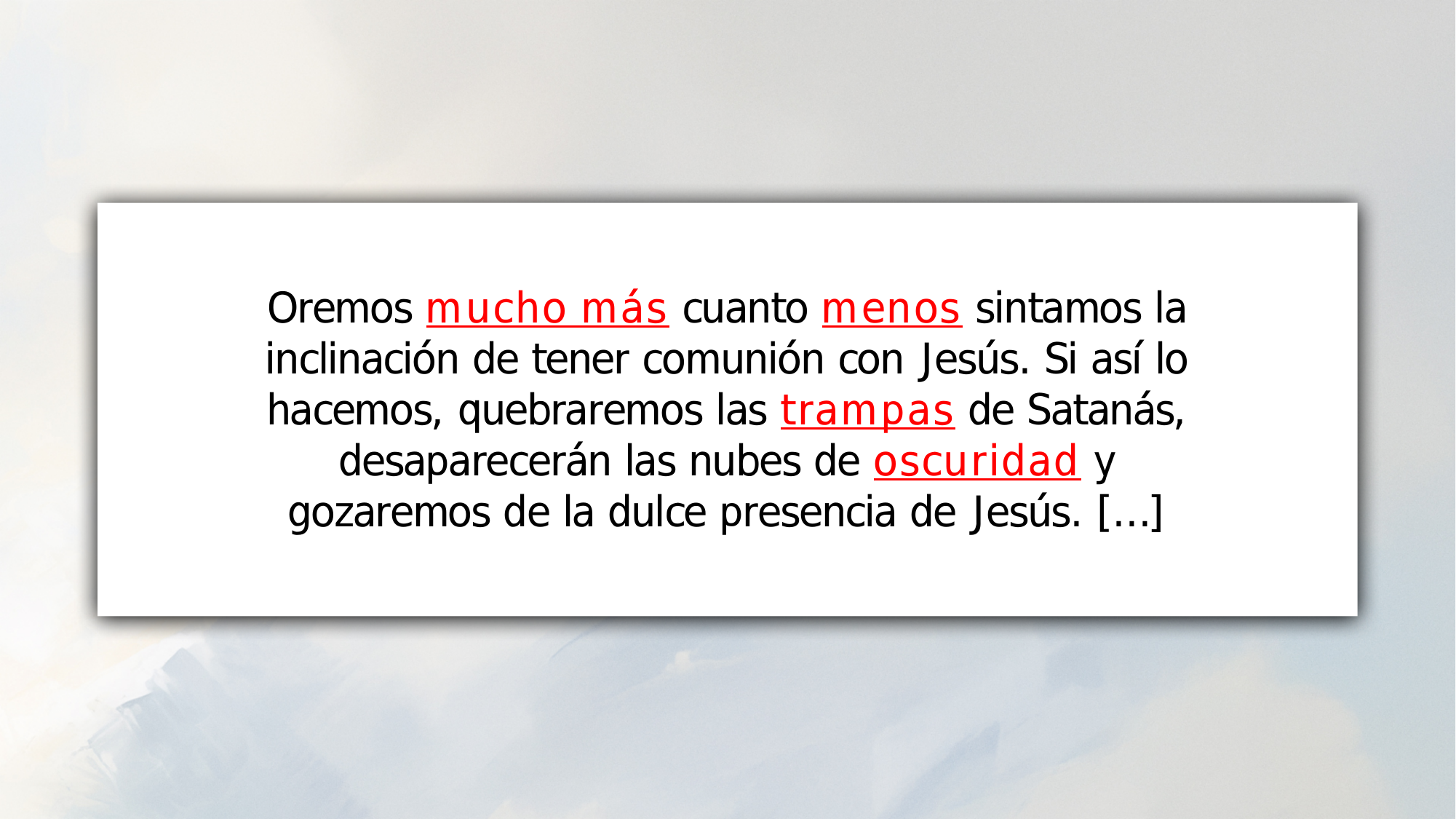

Oremos mucho más cuanto menos sintamos la inclinación de tener comunión con Jesús. Si así lo hacemos, quebraremos las trampas de Satanás, desaparecerán las nubes de oscuridad y gozaremos de la dulce presencia de Jesús. [...]